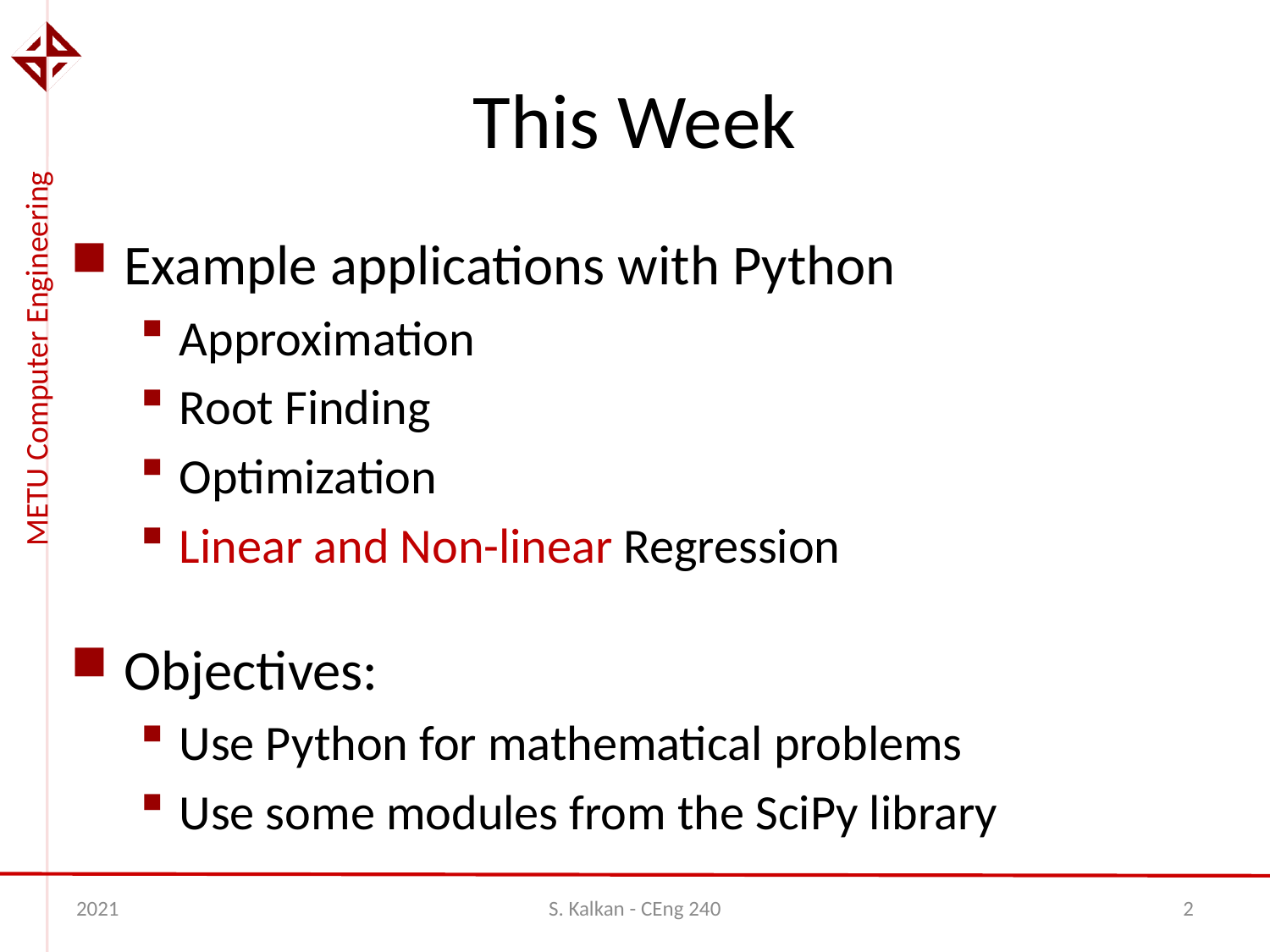

# This Week
Example applications with Python
Approximation
Root Finding
Optimization
Linear and Non-linear Regression

Objectives:
Use Python for mathematical problems
Use some modules from the SciPy library
2021
S. Kalkan - CEng 240
2